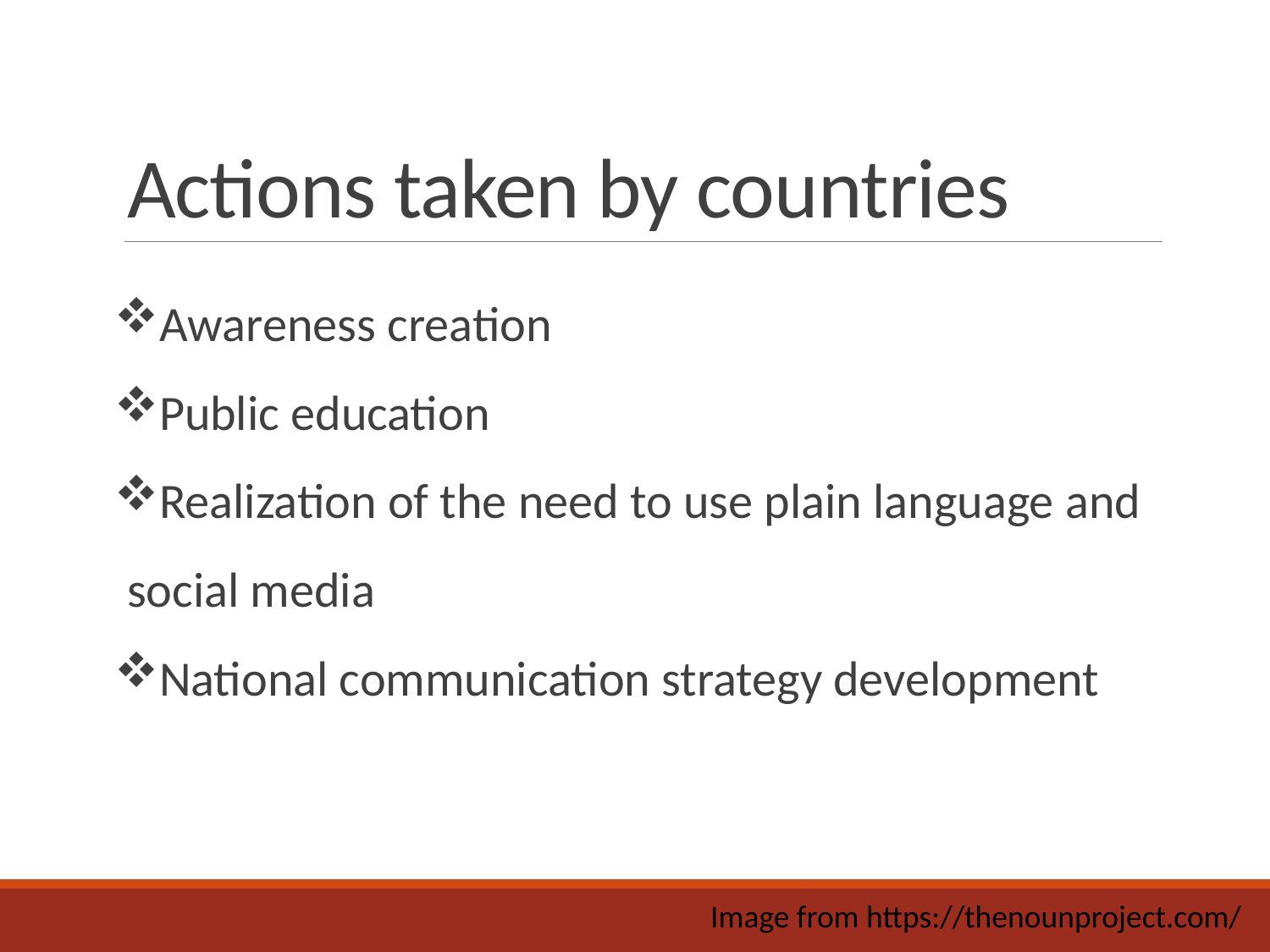

# Actions taken by countries
Awareness creation
Public education
Realization of the need to use plain language and social media
National communication strategy development

Image from https://thenounproject.com/​